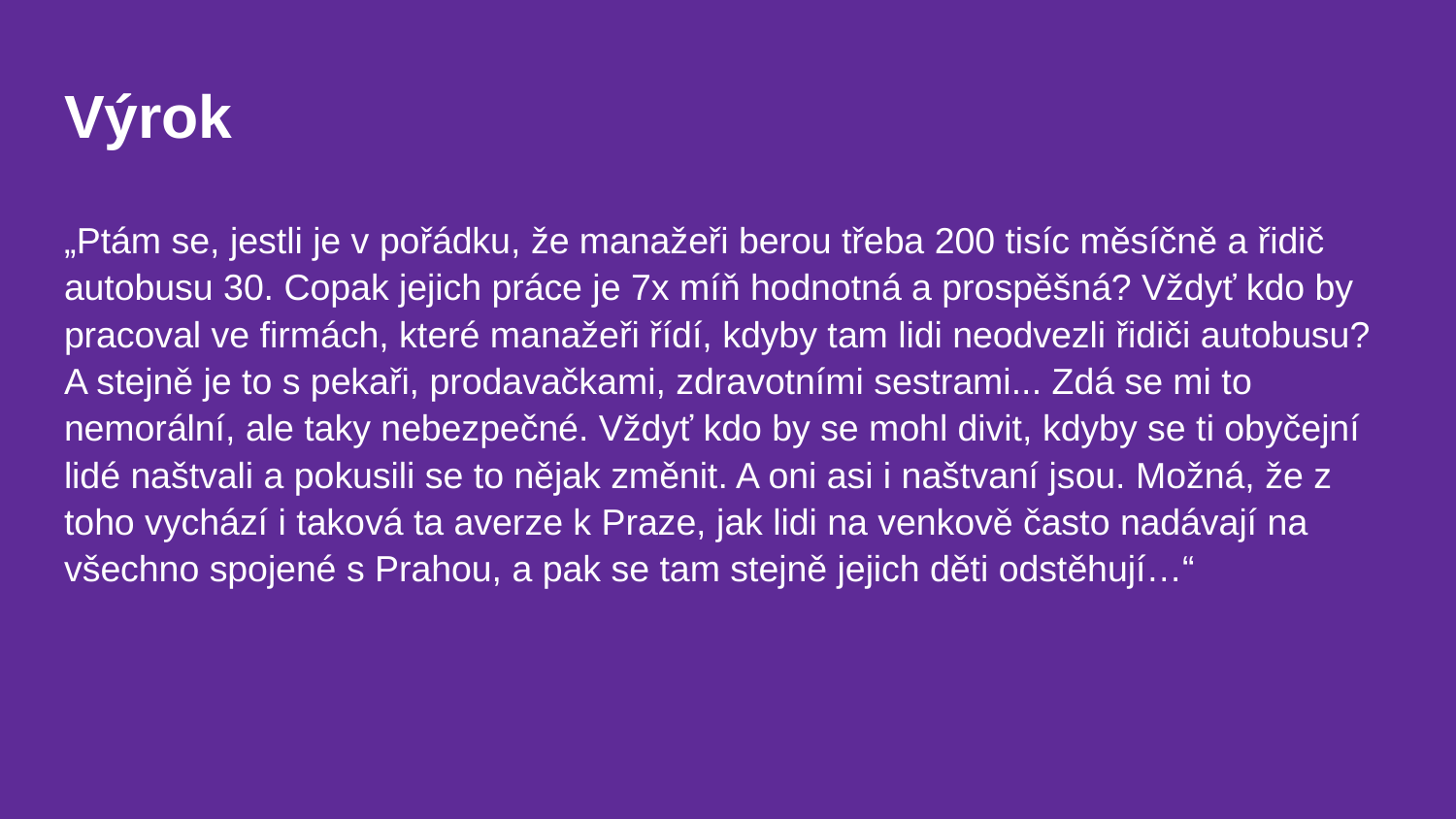

# Výrok
„Ptám se, jestli je v pořádku, že manažeři berou třeba 200 tisíc měsíčně a řidič autobusu 30. Copak jejich práce je 7x míň hodnotná a prospěšná? Vždyť kdo by pracoval ve firmách, které manažeři řídí, kdyby tam lidi neodvezli řidiči autobusu? A stejně je to s pekaři, prodavačkami, zdravotními sestrami... Zdá se mi to nemorální, ale taky nebezpečné. Vždyť kdo by se mohl divit, kdyby se ti obyčejní lidé naštvali a pokusili se to nějak změnit. A oni asi i naštvaní jsou. Možná, že z toho vychází i taková ta averze k Praze, jak lidi na venkově často nadávají na všechno spojené s Prahou, a pak se tam stejně jejich děti odstěhují…“